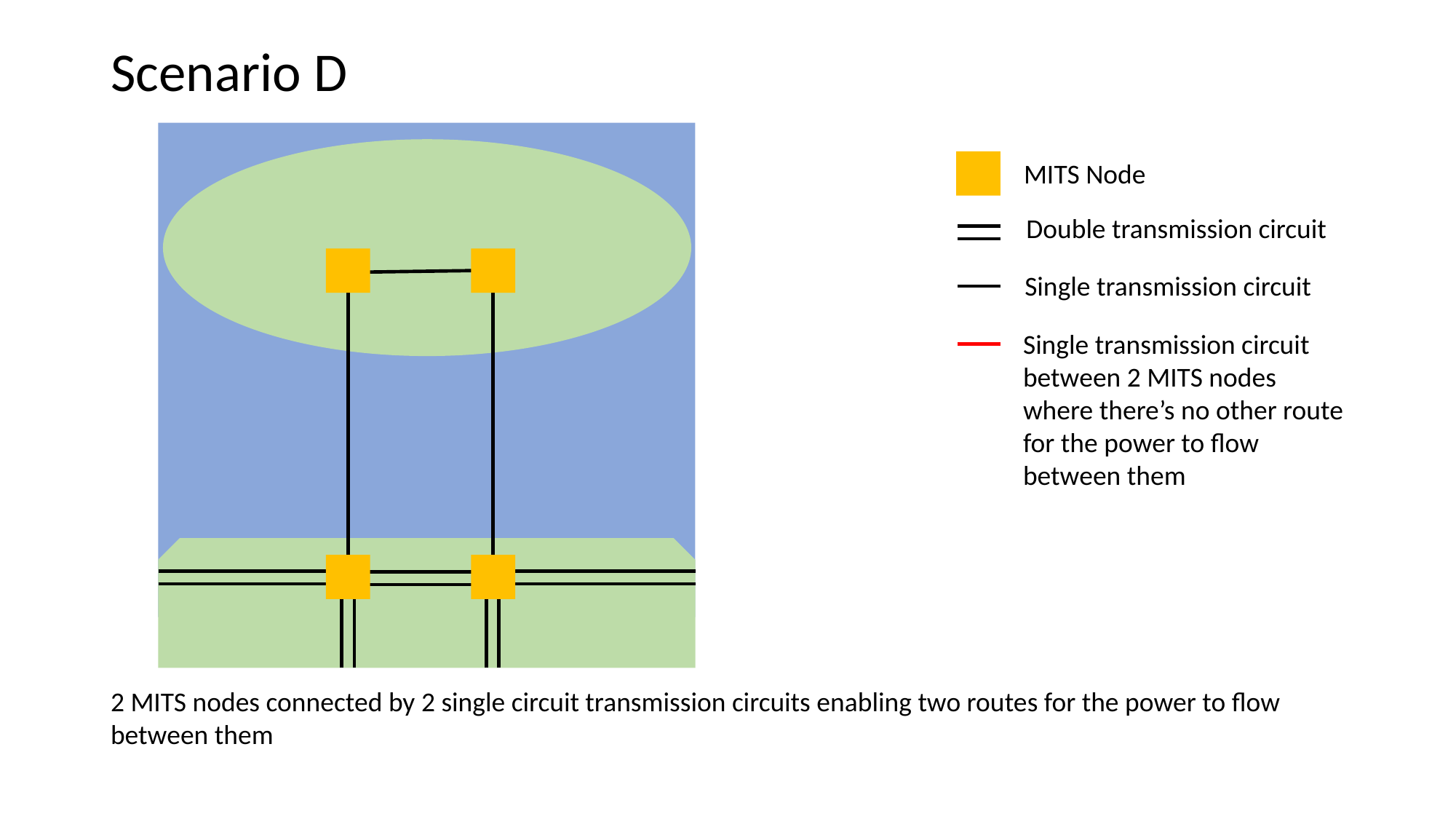

# Scenario D

MITS Node
Double transmission circuit

Single transmission circuit
Single transmission circuit between 2 MITS nodes where there’s no other route for the power to flow between them

2 MITS nodes connected by 2 single circuit transmission circuits enabling two routes for the power to flow between them